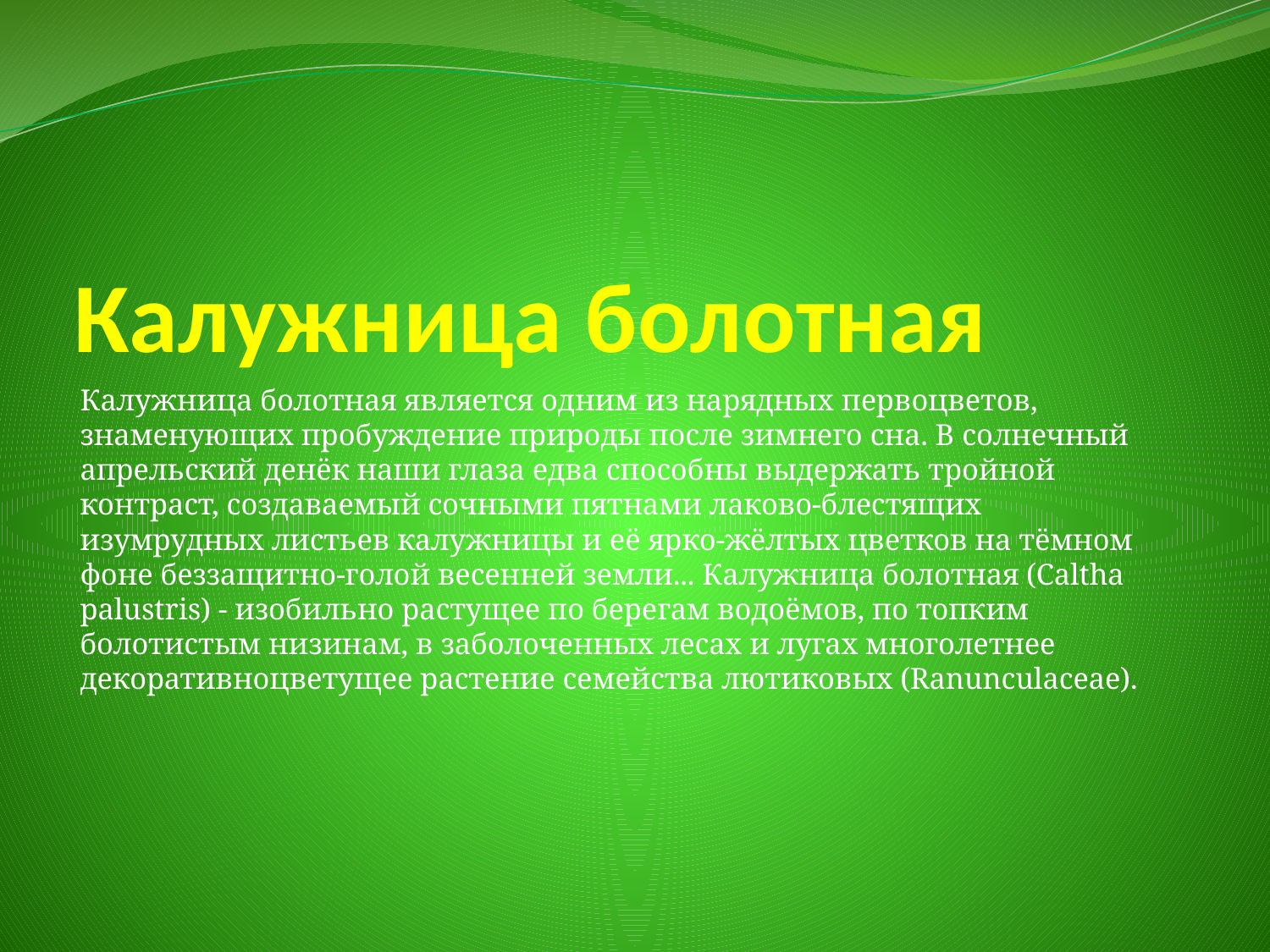

# Калужница болотная
Калужница болотная является одним из нарядных первоцветов, знаменующих пробуждение природы после зимнего сна. В солнечный апрельский денёк наши глаза едва способны выдержать тройной контраст, создаваемый сочными пятнами лаково-блестящих изумрудных листьев калужницы и её ярко-жёлтых цветков на тёмном фоне беззащитно-голой весенней земли... Калужница болотная (Caltha palustris) - изобильно растущее по берегам водоёмов, по топким болотистым низинам, в заболоченных лесах и лугах многолетнее декоративноцветущее растение семейства лютиковых (Ranunculaceae).